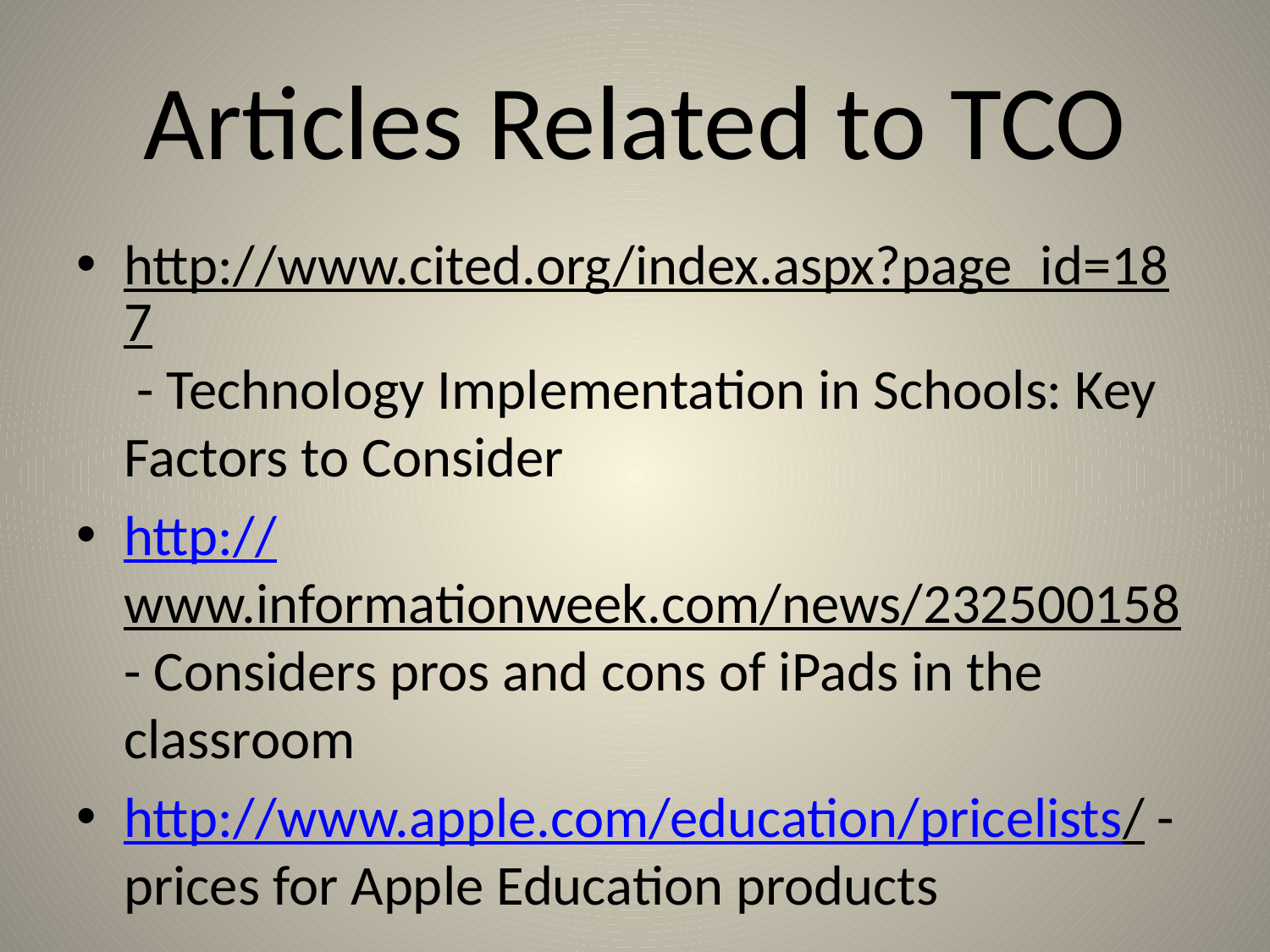

# Articles Related to TCO
http://www.cited.org/index.aspx?page_id=187 - Technology Implementation in Schools: Key Factors to Consider
http://www.informationweek.com/news/232500158 - Considers pros and cons of iPads in the classroom
http://www.apple.com/education/pricelists/ - prices for Apple Education products